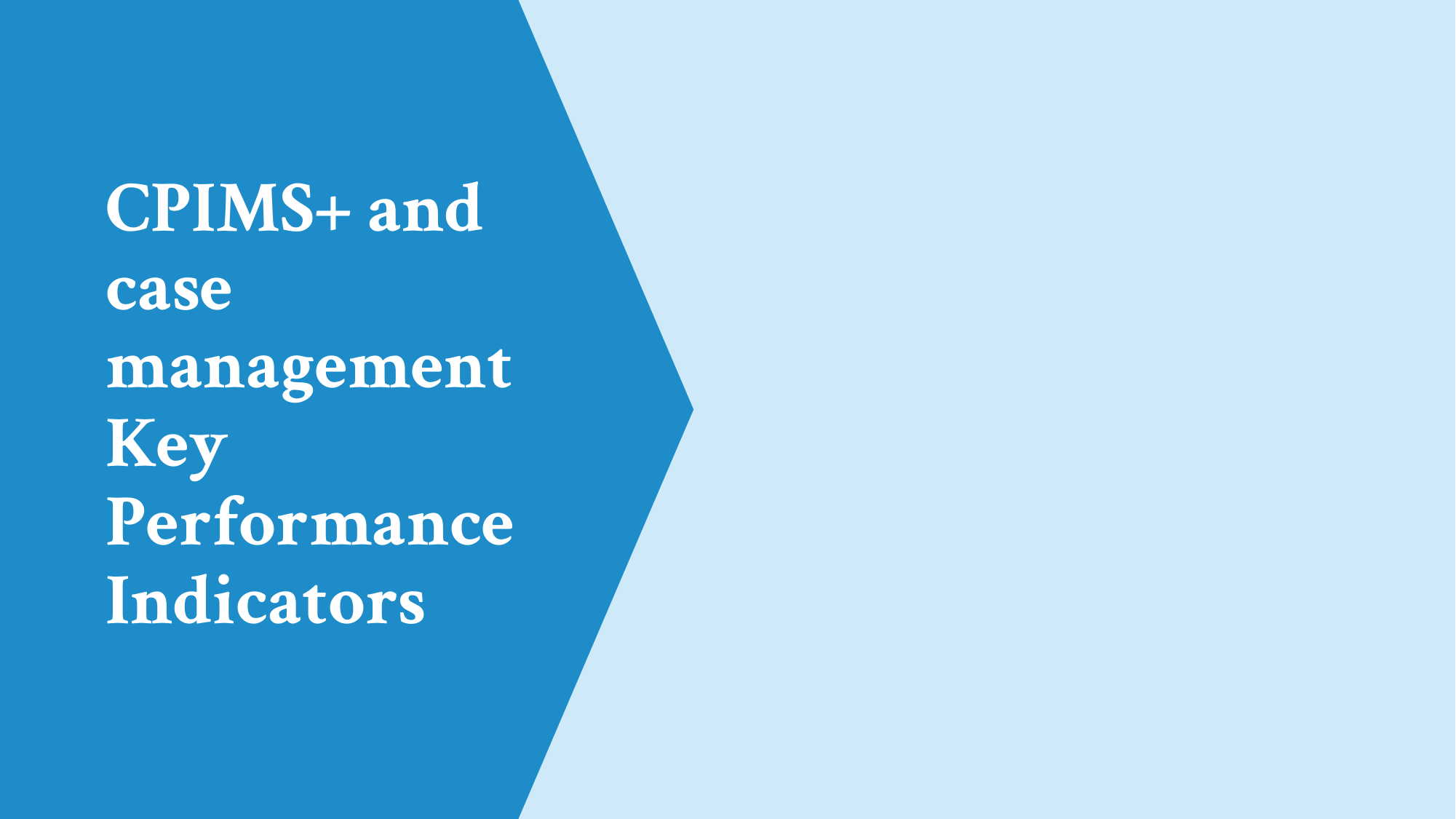

# CPIMS+ and case management Key Performance Indicators